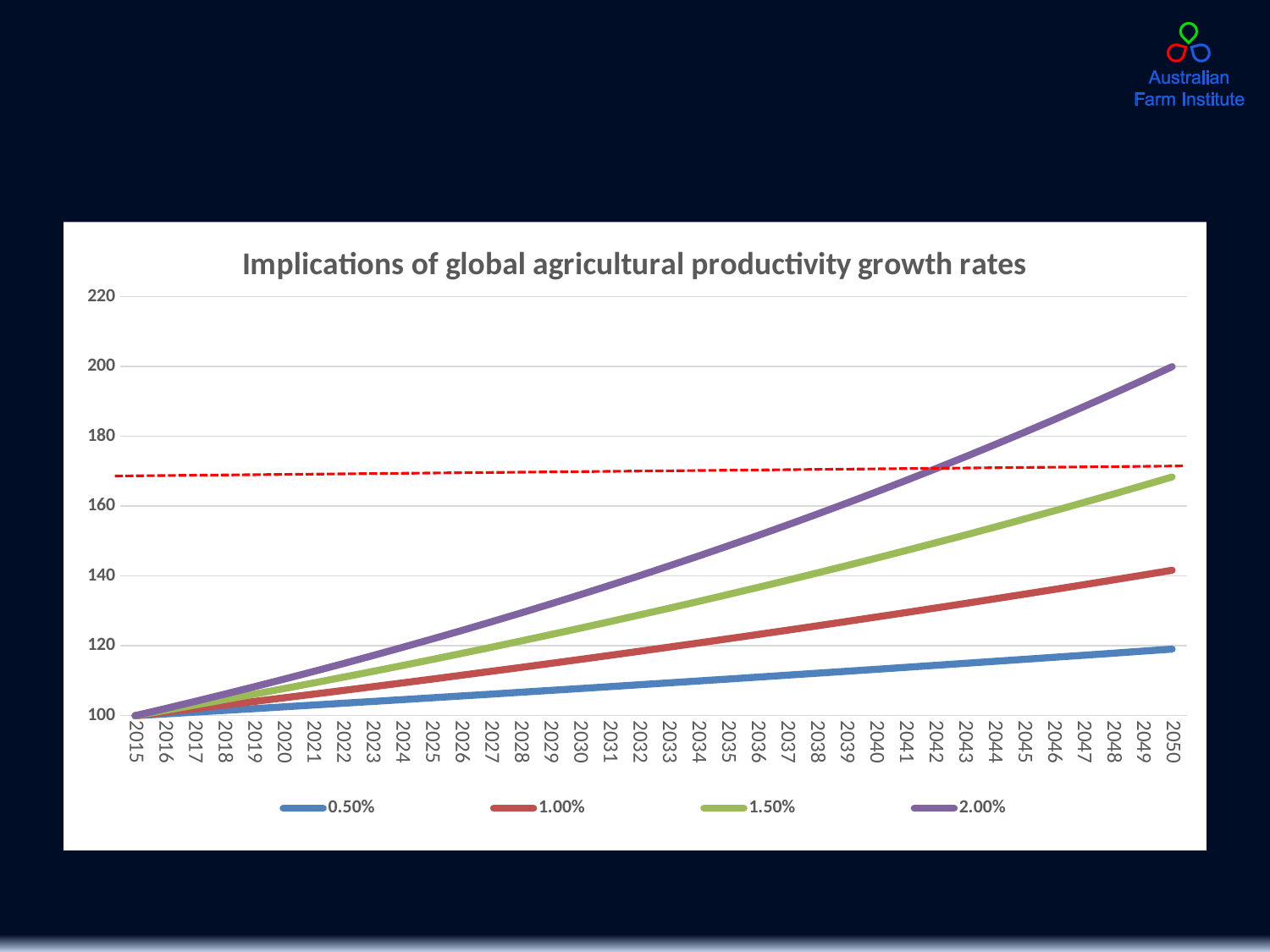

### Chart: Implications of global agricultural productivity growth rates

| Category | 0.50% | 1.00% | 1.50% | 2.00% |
|---|---|---|---|---|
| 2015 | 100.0 | 100.0 | 100.0 | 100.0 |
| 2016 | 100.5 | 101.0 | 101.5 | 102.0 |
| 2017 | 101.0025 | 102.01 | 103.0225 | 104.04 |
| 2018 | 101.5075125 | 103.0301 | 104.5678375 | 106.1208 |
| 2019 | 102.01505006250001 | 104.060401 | 106.1363550625 | 108.243216 |
| 2020 | 102.5251253128125 | 105.10100501 | 107.7284003884375 | 110.40808032000001 |
| 2021 | 103.03775093937656 | 106.1520150601 | 109.34432639426407 | 112.61624192640001 |
| 2022 | 103.55293969407344 | 107.213535210701 | 110.98449129017803 | 114.868566764928 |
| 2023 | 104.07070439254382 | 108.28567056280801 | 112.6492586595307 | 117.16593810022657 |
| 2024 | 104.59105791450654 | 109.36852726843608 | 114.33899753942366 | 119.5092568622311 |
| 2025 | 105.11401320407907 | 110.46221254112044 | 116.05408250251502 | 121.89944199947573 |
| 2026 | 105.63958327009946 | 111.56683466653165 | 117.79489374005274 | 124.33743083946524 |
| 2027 | 106.16778118644996 | 112.68250301319696 | 119.56181714615353 | 126.82417945625454 |
| 2028 | 106.69862009238221 | 113.80932804332893 | 121.35524440334584 | 129.36066304537962 |
| 2029 | 107.23211319284412 | 114.94742132376223 | 123.17557306939602 | 131.9478763062872 |
| 2030 | 107.76827375880835 | 116.09689553699985 | 125.02320666543696 | 134.58683383241296 |
| 2031 | 108.30711512760239 | 117.25786449236985 | 126.89855476541851 | 137.2785705090612 |
| 2032 | 108.8486507032404 | 118.43044313729355 | 128.8020330868998 | 140.02414191924242 |
| 2033 | 109.3928939567566 | 119.61474756866649 | 130.7340635832033 | 142.82462475762728 |
| 2034 | 109.93985842654038 | 120.81089504435315 | 132.69507453695135 | 145.6811172527798 |
| 2035 | 110.48955771867308 | 122.01900399479668 | 134.68550065500563 | 148.5947395978354 |
| 2036 | 111.04200550726645 | 123.23919403474464 | 136.7057831648307 | 151.5666343897921 |
| 2037 | 111.59721553480279 | 124.47158597509208 | 138.75636991230317 | 154.59796707758795 |
| 2038 | 112.1552016124768 | 125.71630183484301 | 140.8377154609877 | 157.6899264191397 |
| 2039 | 112.71597762053919 | 126.97346485319144 | 142.95028119290254 | 160.8437249475225 |
| 2040 | 113.27955750864189 | 128.24319950172335 | 145.09453541079608 | 164.06059944647296 |
| 2041 | 113.8459552961851 | 129.52563149674057 | 147.27095344195803 | 167.34181143540243 |
| 2042 | 114.41518507266602 | 130.820887811708 | 149.4800177435874 | 170.68864766411048 |
| 2043 | 114.98726099802936 | 132.12909668982508 | 151.72221800974123 | 174.10242061739268 |
| 2044 | 115.5621973030195 | 133.45038765672334 | 153.99805127988733 | 177.58446902974055 |
| 2045 | 116.1400082895346 | 134.78489153329056 | 156.30802204908565 | 181.13615841033536 |
| 2046 | 116.72070833098228 | 136.13274044862348 | 158.65264237982194 | 184.75888157854206 |
| 2047 | 117.30431187263719 | 137.49406785310973 | 161.03243201551928 | 188.4540592101129 |
| 2048 | 117.89083343200038 | 138.86900853164082 | 163.44791849575208 | 192.22314039431515 |
| 2049 | 118.48028759916038 | 140.2576986169572 | 165.89963727318835 | 196.06760320220147 |
| 2050 | 119.07268903715618 | 141.6602756031268 | 168.38813183228618 | 199.9889552662455 |